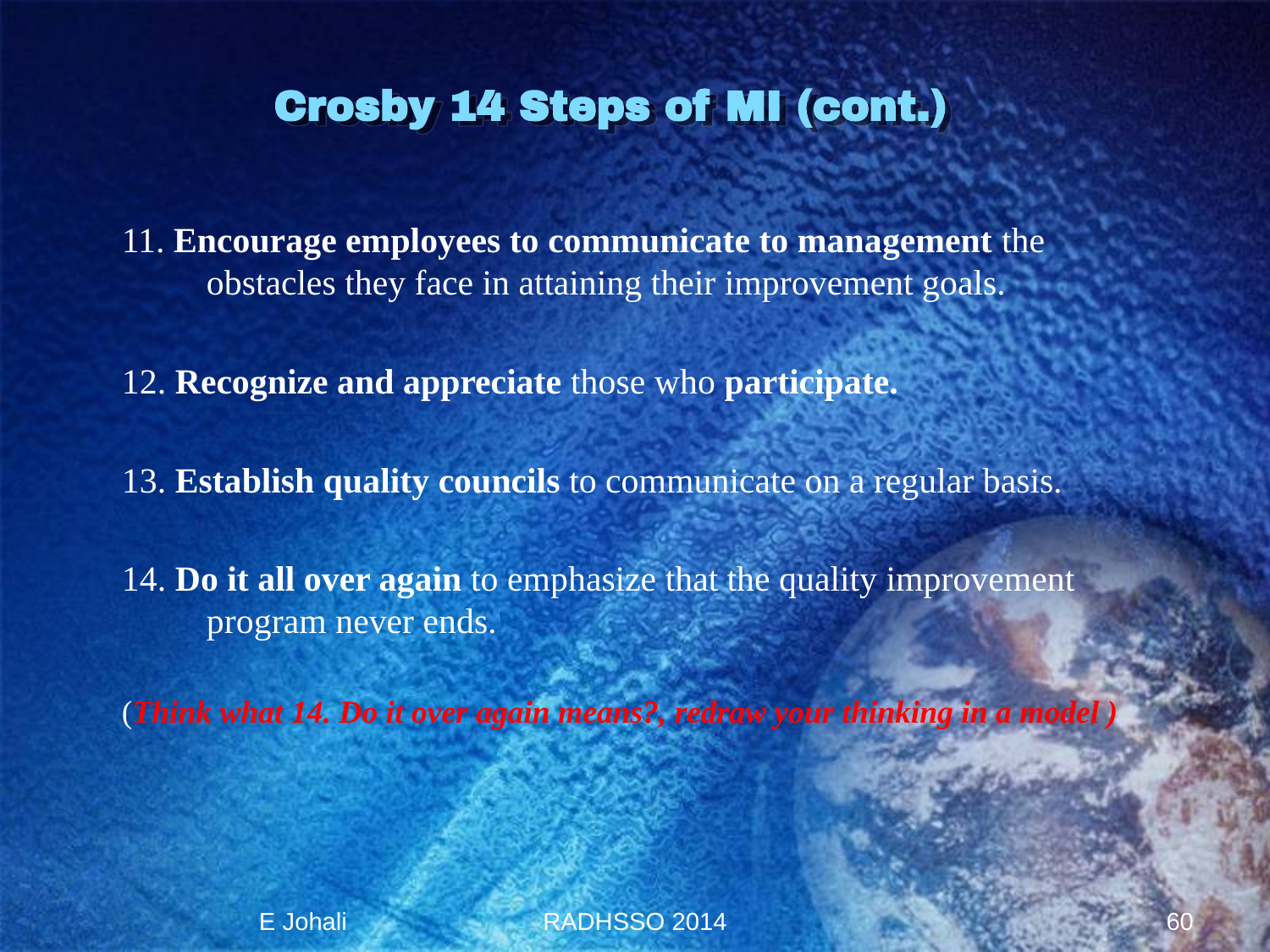

# Crosby 14 Steps of MI (cont.)
11. Encourage employees to communicate to management the obstacles they face in attaining their improvement goals.

12. Recognize and appreciate those who participate.

13. Establish quality councils to communicate on a regular basis.

14. Do it all over again to emphasize that the quality improvement program never ends.

(Think what 14. Do it over again means?, redraw your thinking in a model )
E Johali
RADHSSO 2014
60